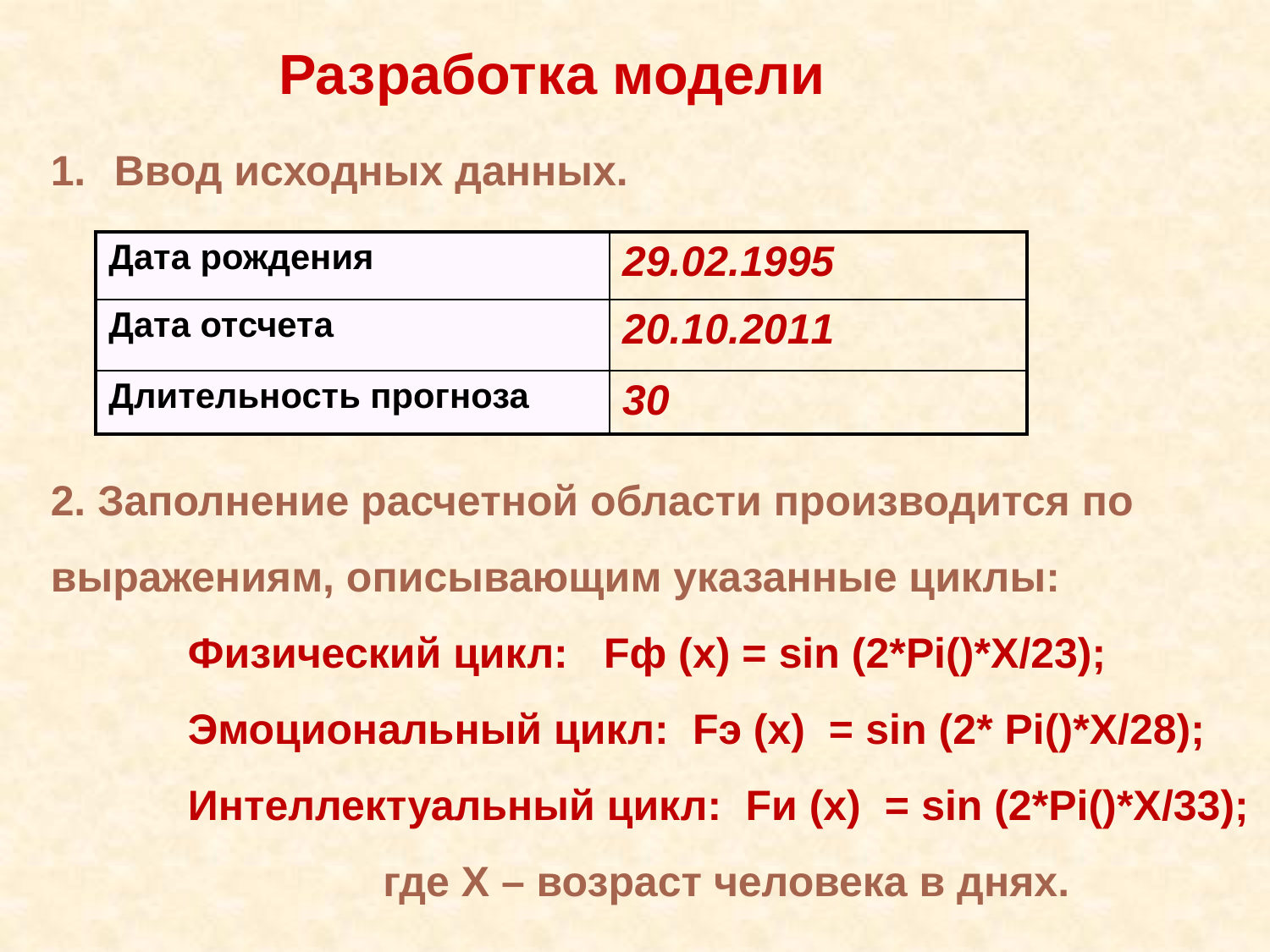

Разработка модели
Ввод исходных данных.

2. Заполнение расчетной области производится по выражениям, описывающим указанные циклы:
Физический цикл:   Fф (х) = sin (2*Pi()*X/23);
Эмоциональный цикл:  Fэ (х)  = sin (2* Pi()*X/28);
Интеллектуальный цикл:  Fи (х)  = sin (2*Pi()*X/33);
 где Х – возраст человека в днях.
| Дата рождения | 29.02.1995 |
| --- | --- |
| Дата отсчета | 20.10.2011 |
| Длительность прогноза | 30 |